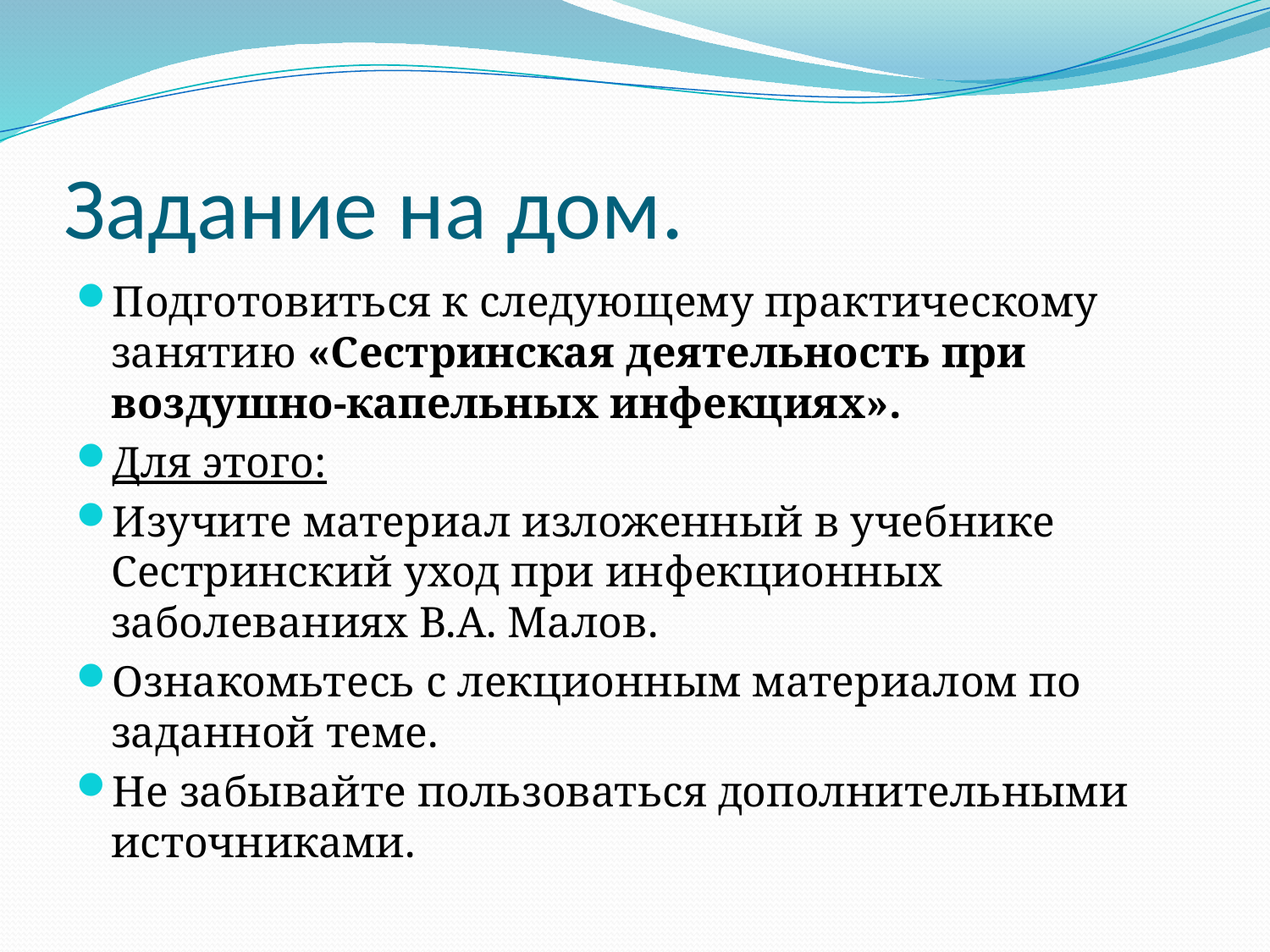

# Задание на дом.
Подготовиться к следующему практическому занятию «Сестринская деятельность при воздушно-капельных инфекциях».
Для этого:
Изучите материал изложенный в учебнике Сестринский уход при инфекционных заболеваниях В.А. Малов.
Ознакомьтесь с лекционным материалом по заданной теме.
Не забывайте пользоваться дополнительными источниками.